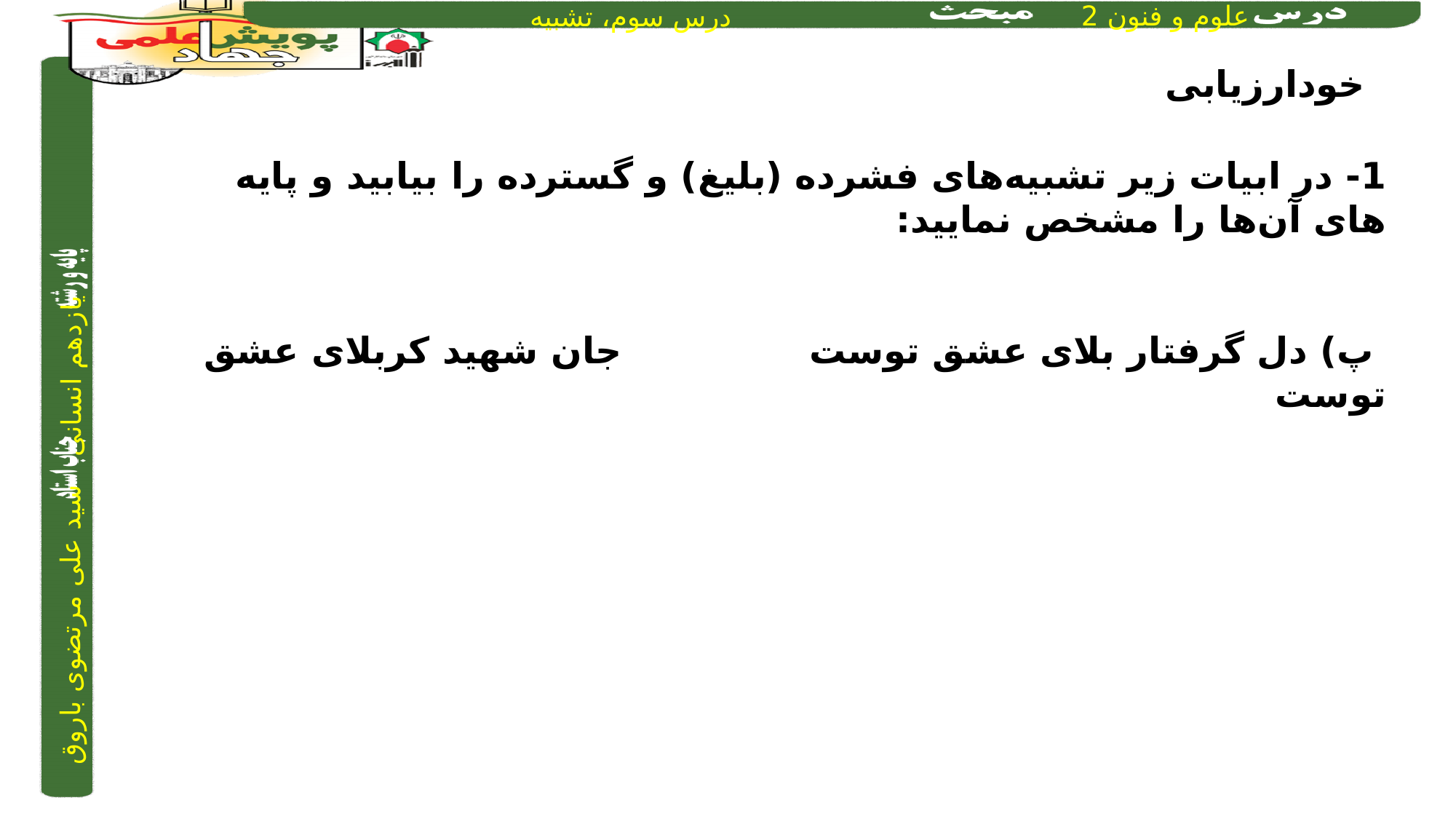

خودارزیابی
1- در ابیات زیر تشبیه‌های فشرده (بلیغ) و گسترده را بیابید و پایه های آن‌ها را مشخص نمایید:

 پ) دل گرفتار بلای عشق توست 			جان شهید کربلای عشق توست